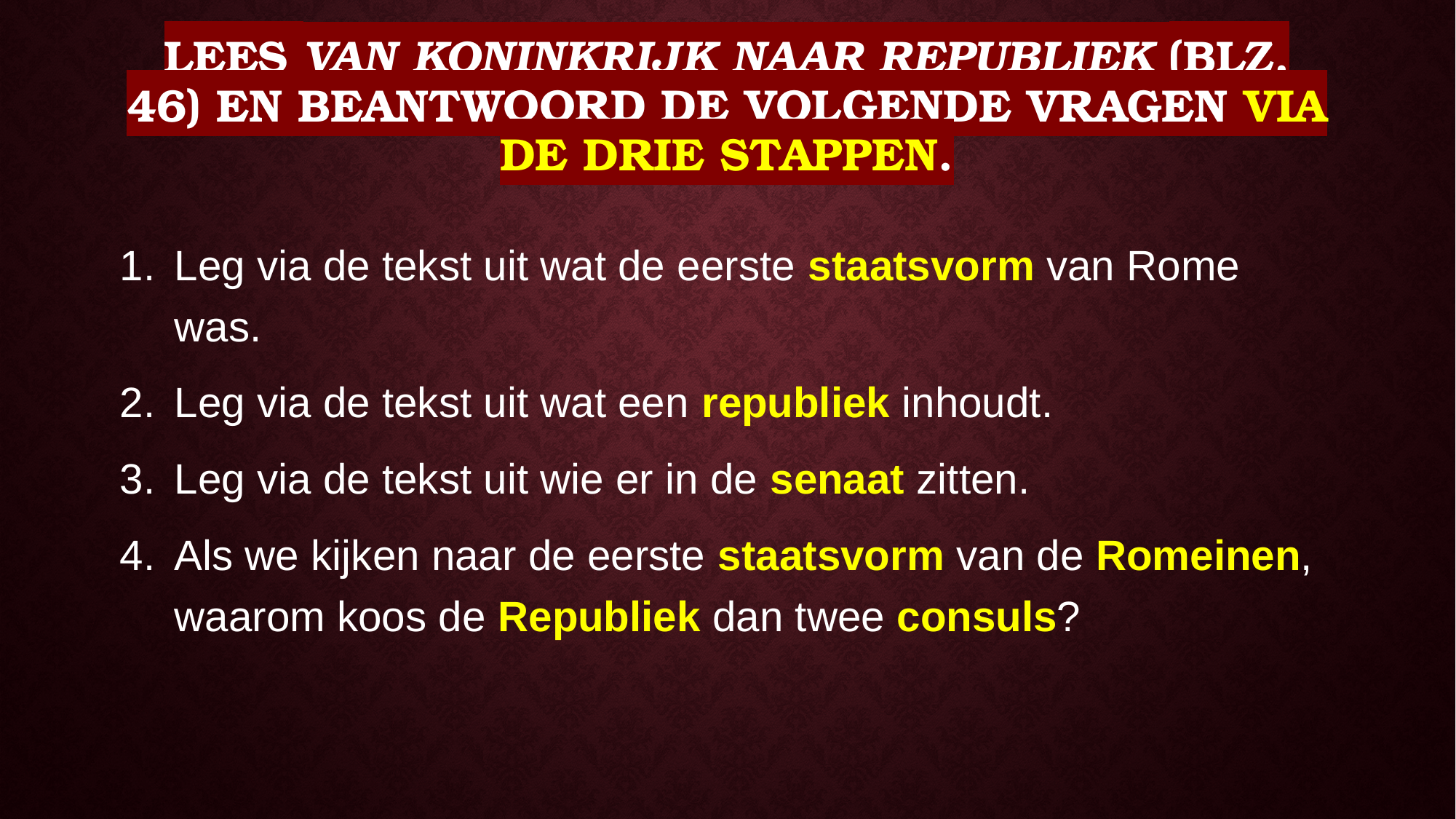

# Lees Van koninkrijk naar republiek (blz. 46) en beantwoord de volgende vragen via de drie stappen.
Leg via de tekst uit wat de eerste staatsvorm van Rome was.
Leg via de tekst uit wat een republiek inhoudt.
Leg via de tekst uit wie er in de senaat zitten.
Als we kijken naar de eerste staatsvorm van de Romeinen, waarom koos de Republiek dan twee consuls?